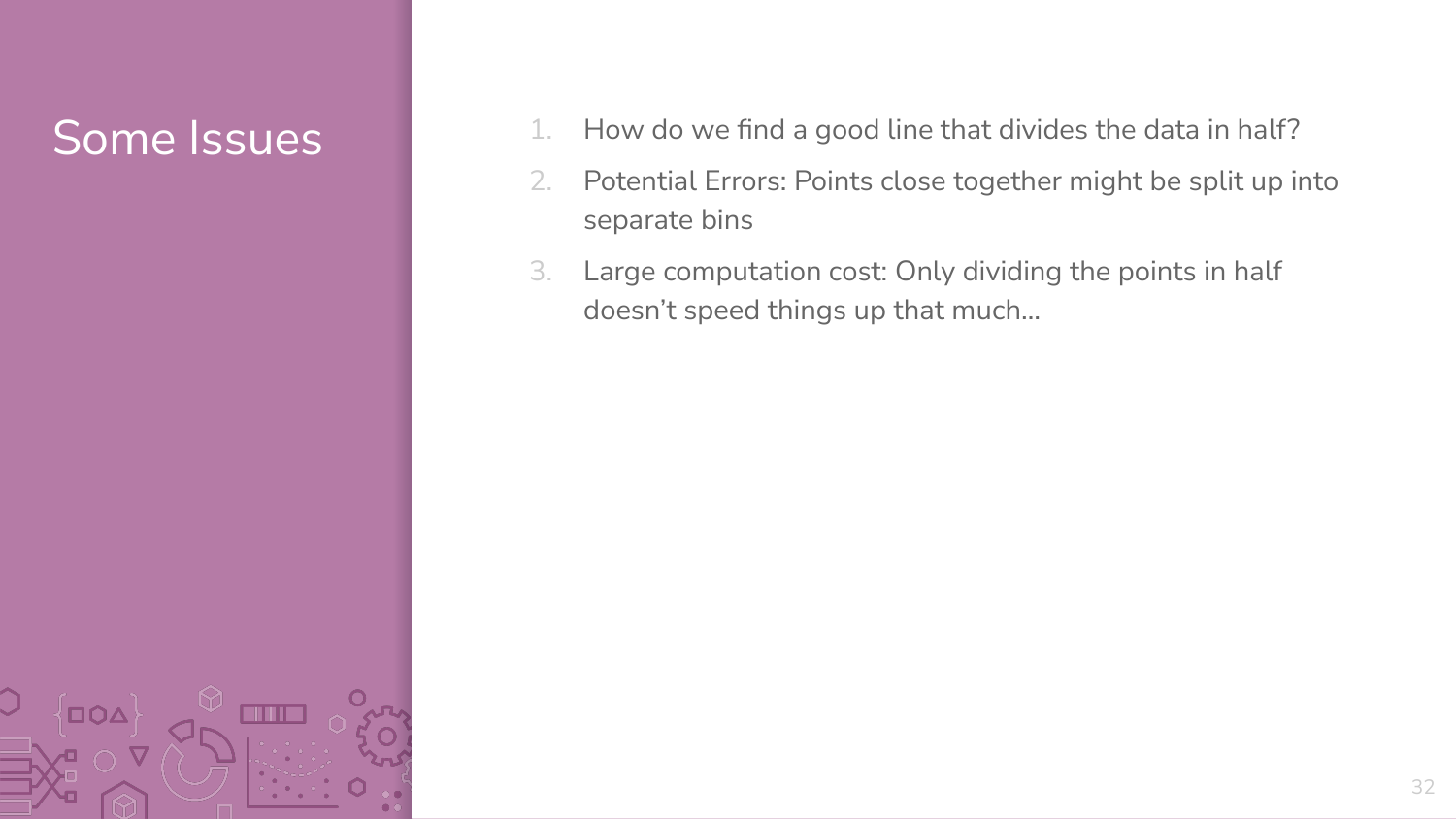

# Some Issues
How do we find a good line that divides the data in half?
Potential Errors: Points close together might be split up into separate bins
Large computation cost: Only dividing the points in half doesn’t speed things up that much…
32